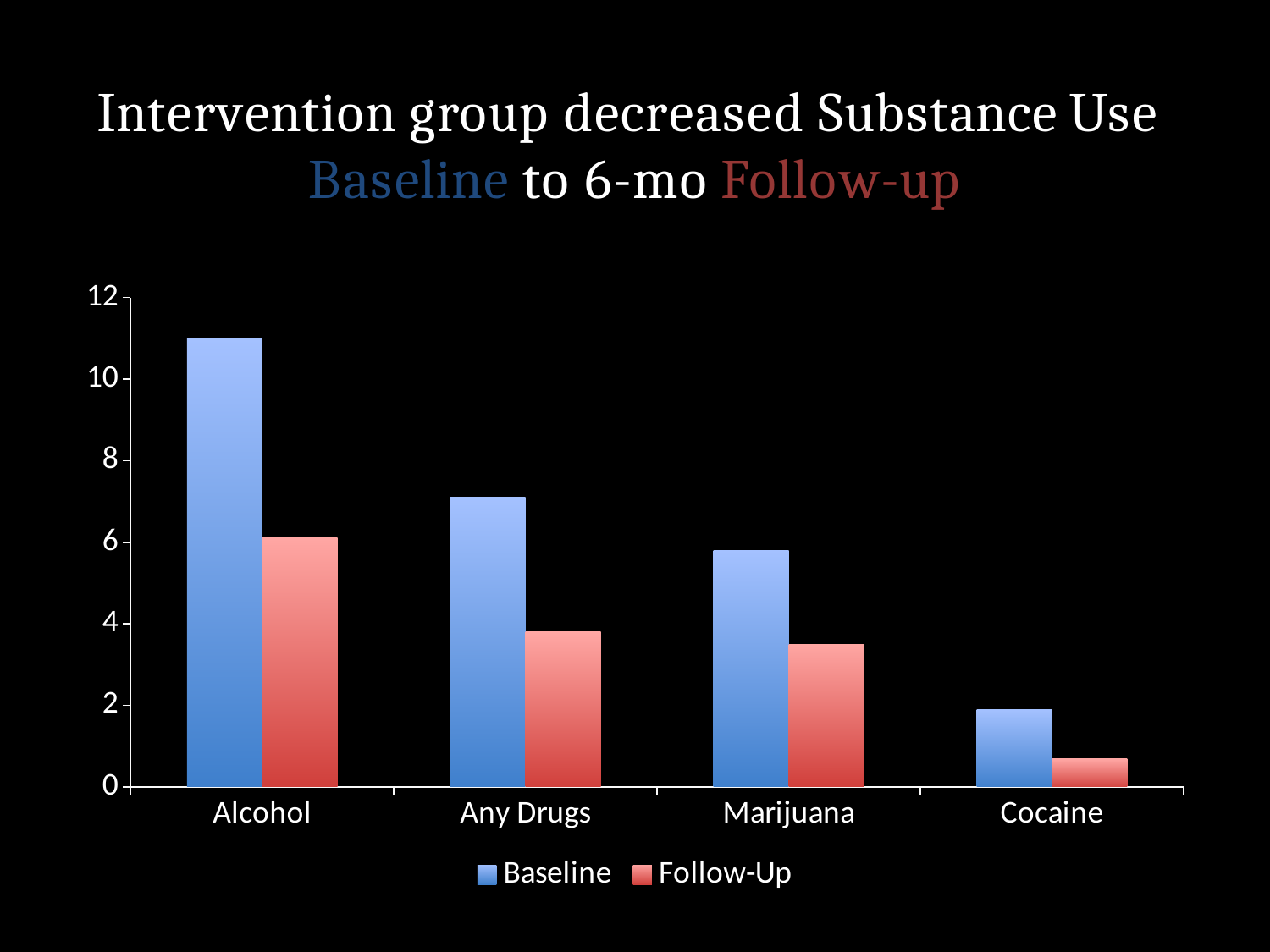

# Intervention group decreased Substance Use Baseline to 6-mo Follow-up

### Chart

| Category | Baseline | Follow-Up |
|---|---|---|
| Alcohol | 11.0 | 6.1 |
| Any Drugs | 7.1 | 3.8 |
| Marijuana | 5.8 | 3.5 |
| Cocaine | 1.9 | 0.7 |